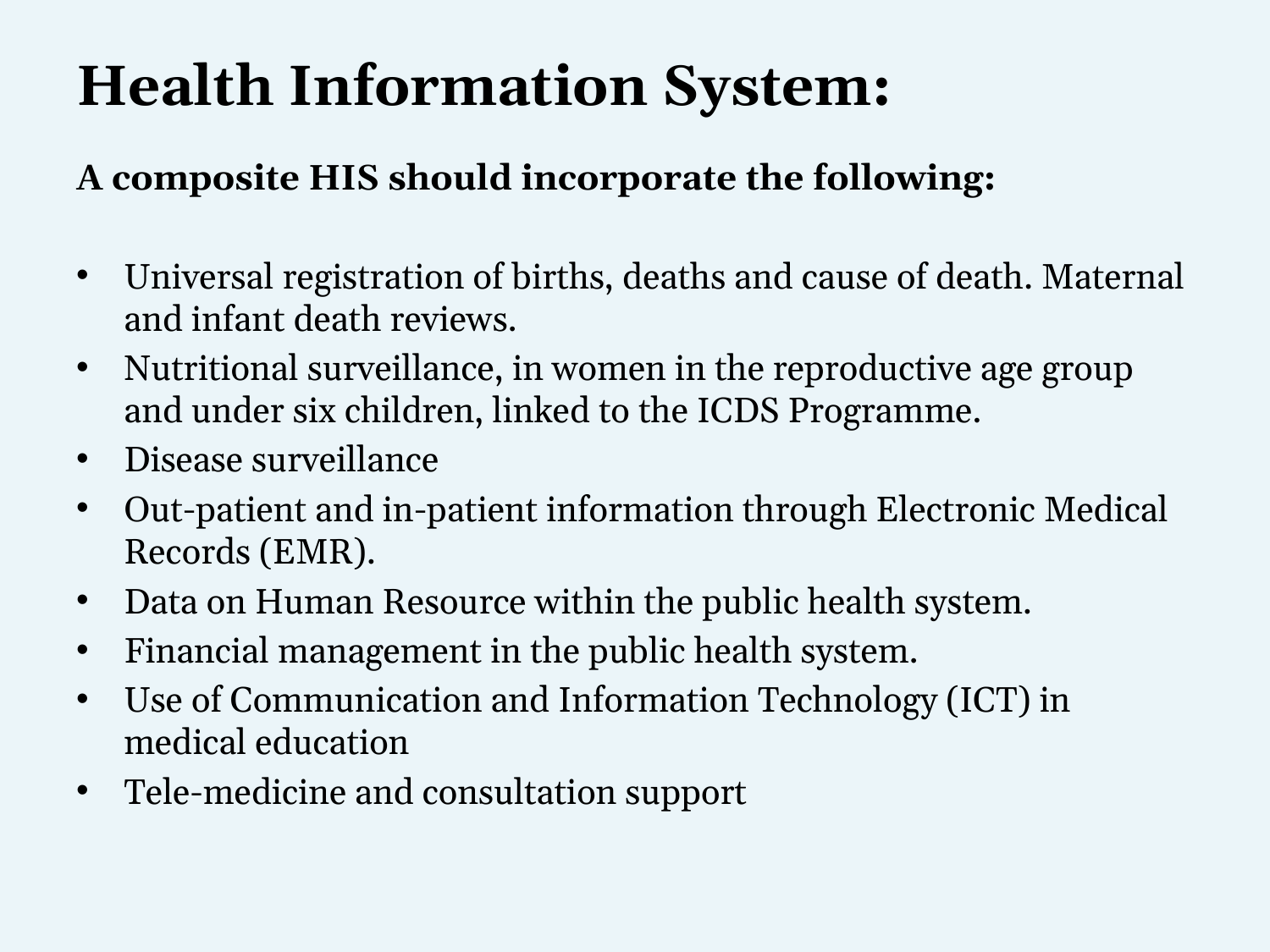

# Health Information System:
A composite HIS should incorporate the following:

Universal registration of births, deaths and cause of death. Maternal and infant death reviews.
Nutritional surveillance, in women in the reproductive age group and under six children, linked to the ICDS Programme.
Disease surveillance
Out-patient and in-patient information through Electronic Medical Records (EMR).
Data on Human Resource within the public health system.
Financial management in the public health system.
Use of Communication and Information Technology (ICT) in medical education
Tele-medicine and consultation support